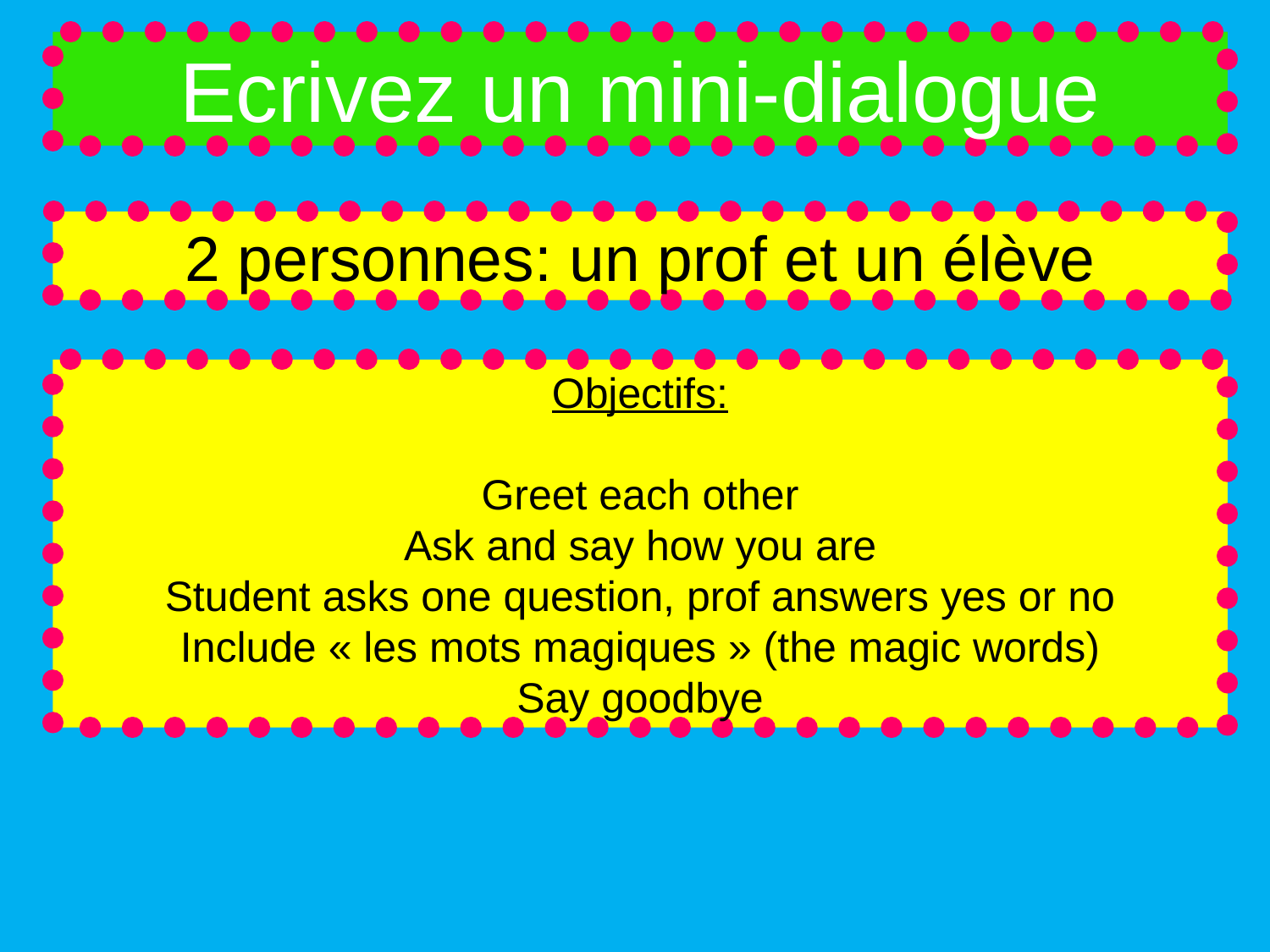

Ecrivez un mini-dialogue
2 personnes: un prof et un élève
Objectifs:

Greet each other
Ask and say how you are
Student asks one question, prof answers yes or no
Include « les mots magiques » (the magic words)
Say goodbye